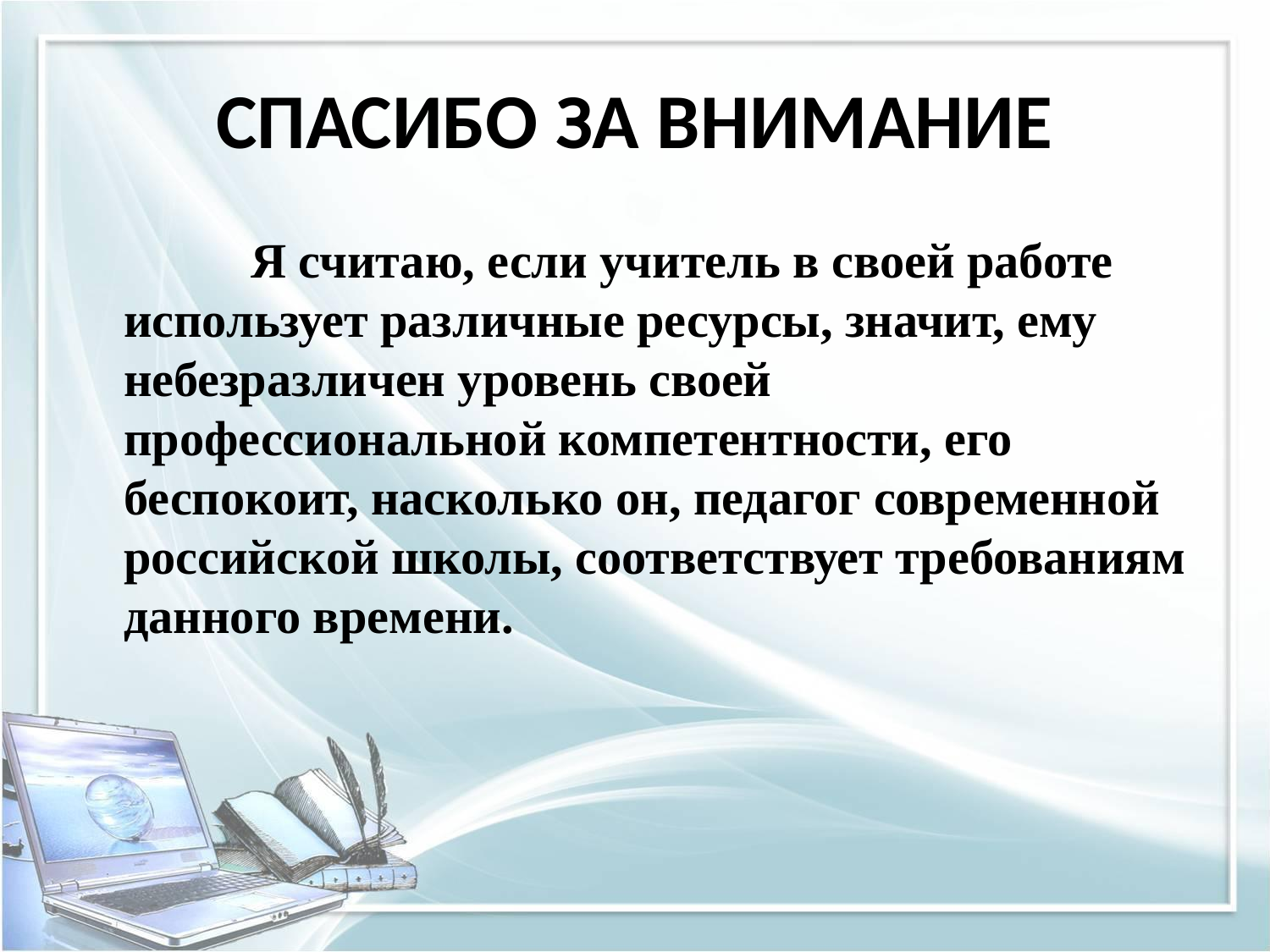

# СПАСИБО ЗА ВНИМАНИЕ
		Я считаю, если учитель в своей работе использует различные ресурсы, значит, ему небезразличен уровень своей профессиональной компетентности, его беспокоит, насколько он, педагог современной российской школы, соответствует требованиям данного времени.